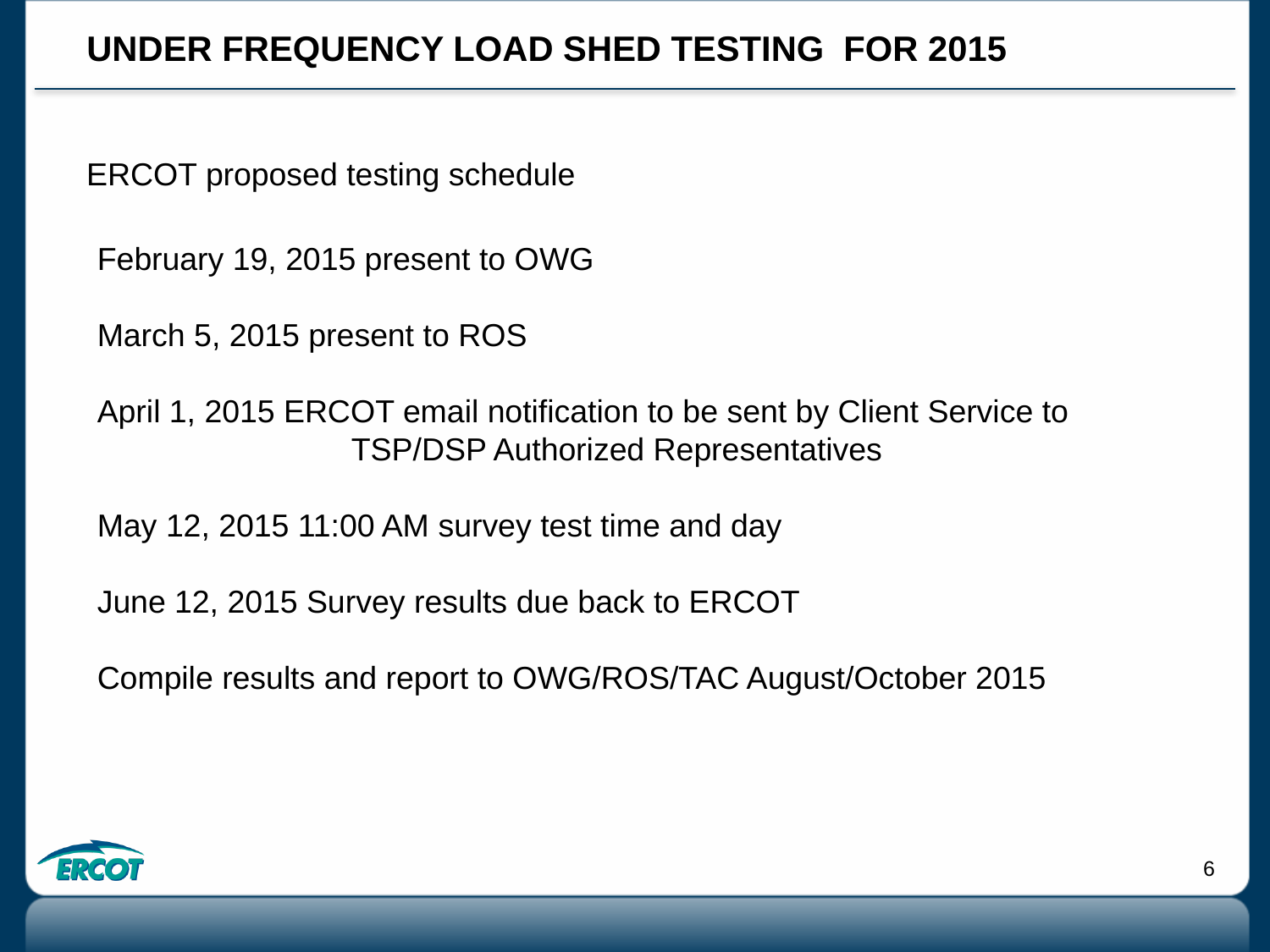

UNDER FREQUENCY LOAD SHED TESTING  FOR 2015
ERCOT proposed testing schedule
February 19, 2015 present to OWG

March 5, 2015 present to ROS

April 1, 2015 ERCOT email notification to be sent by Client Service to 			TSP/DSP Authorized Representatives

May 12, 2015 11:00 AM survey test time and day

June 12, 2015 Survey results due back to ERCOT

Compile results and report to OWG/ROS/TAC August/October 2015